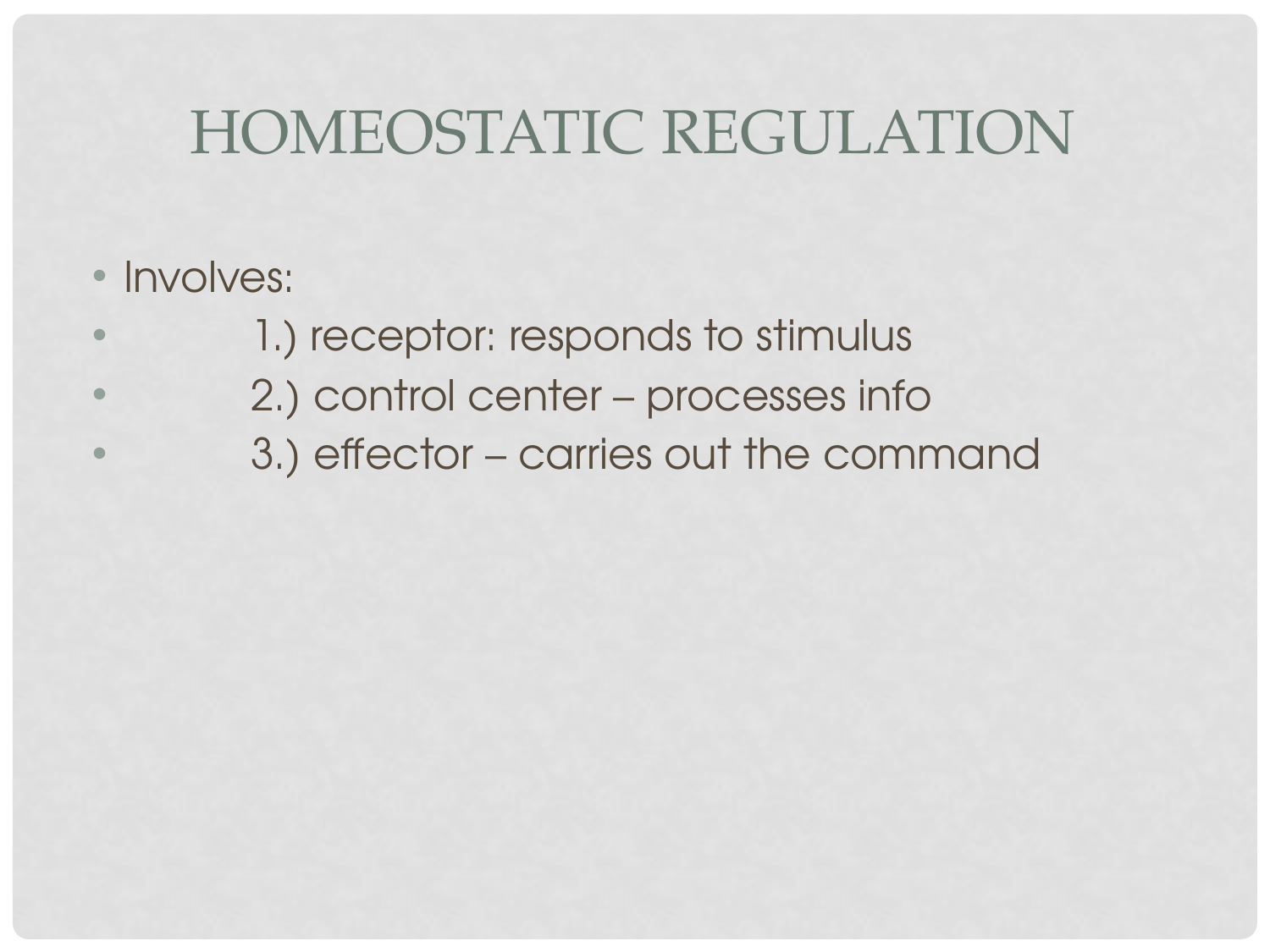

Homeostatic Regulation
Involves:
	1.) receptor: responds to stimulus
	2.) control center – processes info
	3.) effector – carries out the command